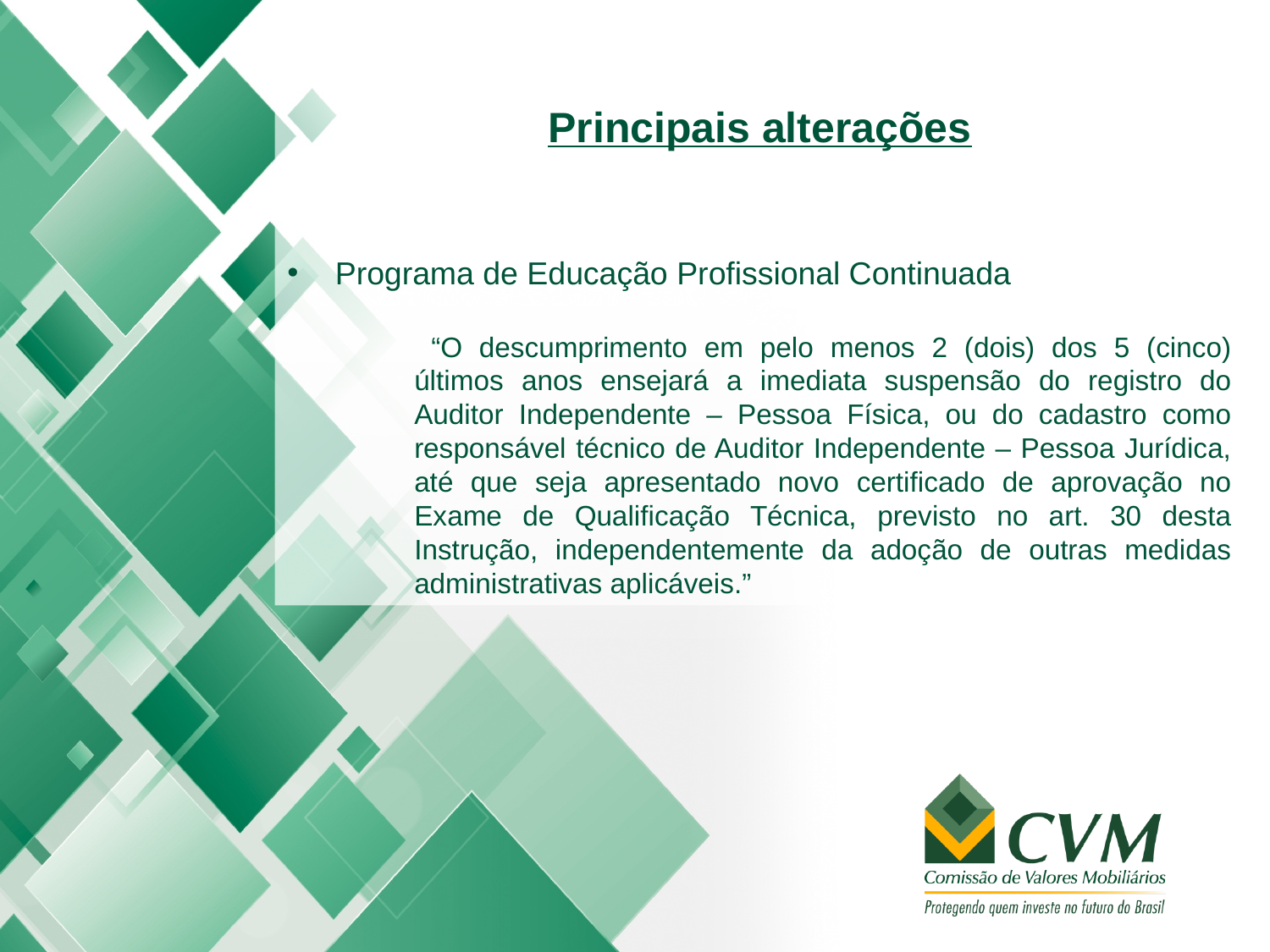

Principais alterações

  Programa de Educação Profissional Continuada

 “O descumprimento em pelo menos 2 (dois) dos 5 (cinco) últimos anos ensejará a imediata suspensão do registro do Auditor Independente – Pessoa Física, ou do cadastro como responsável técnico de Auditor Independente – Pessoa Jurídica, até que seja apresentado novo certificado de aprovação no Exame de Qualificação Técnica, previsto no art. 30 desta Instrução, independentemente da adoção de outras medidas administrativas aplicáveis.”